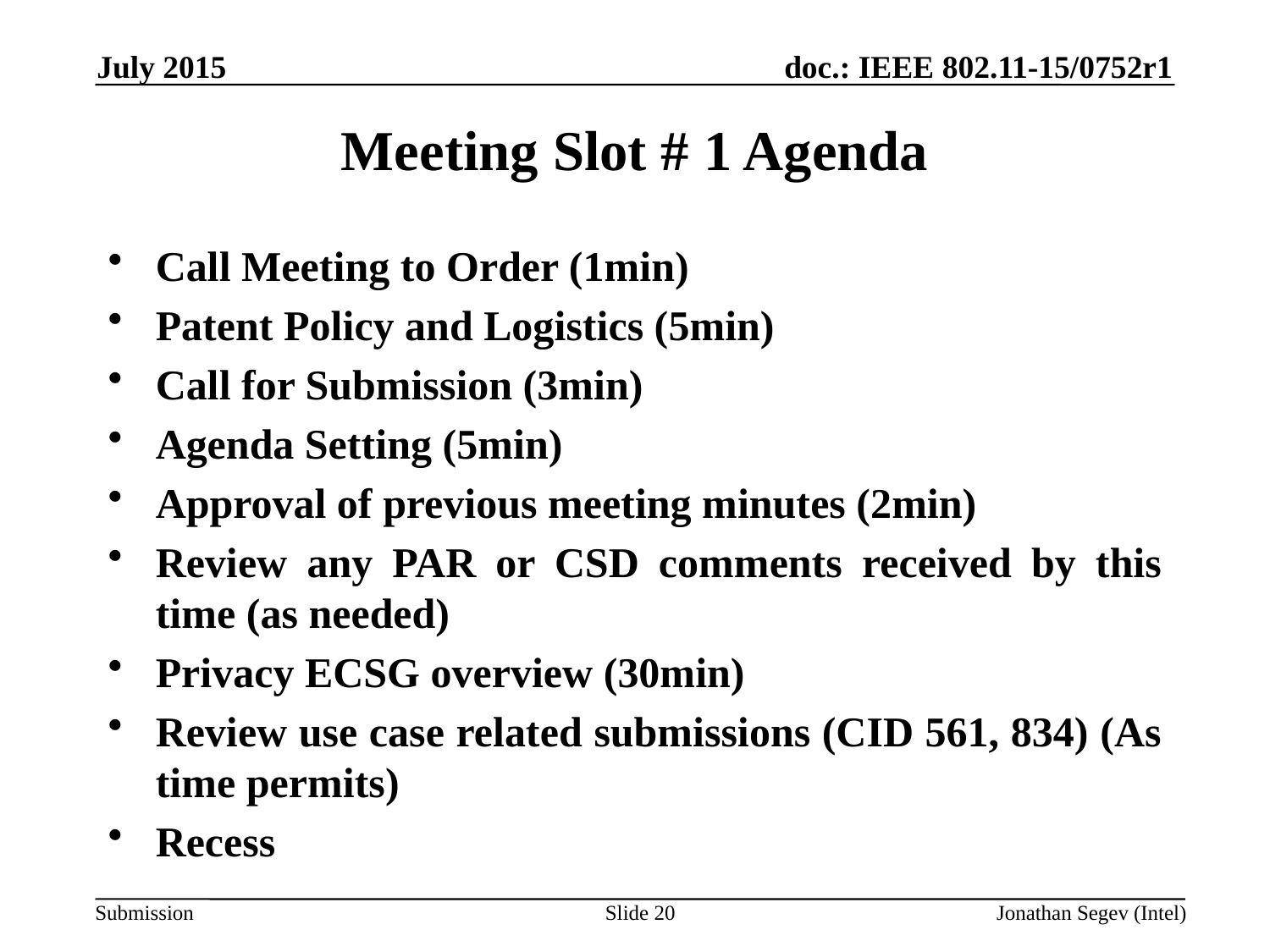

July 2015
Meeting Slot # 1 Agenda
Call Meeting to Order (1min)
Patent Policy and Logistics (5min)
Call for Submission (3min)
Agenda Setting (5min)
Approval of previous meeting minutes (2min)
Review any PAR or CSD comments received by this time (as needed)
Privacy ECSG overview (30min)
Review use case related submissions (CID 561, 834) (As time permits)
Recess

Slide 20
Jonathan Segev (Intel)